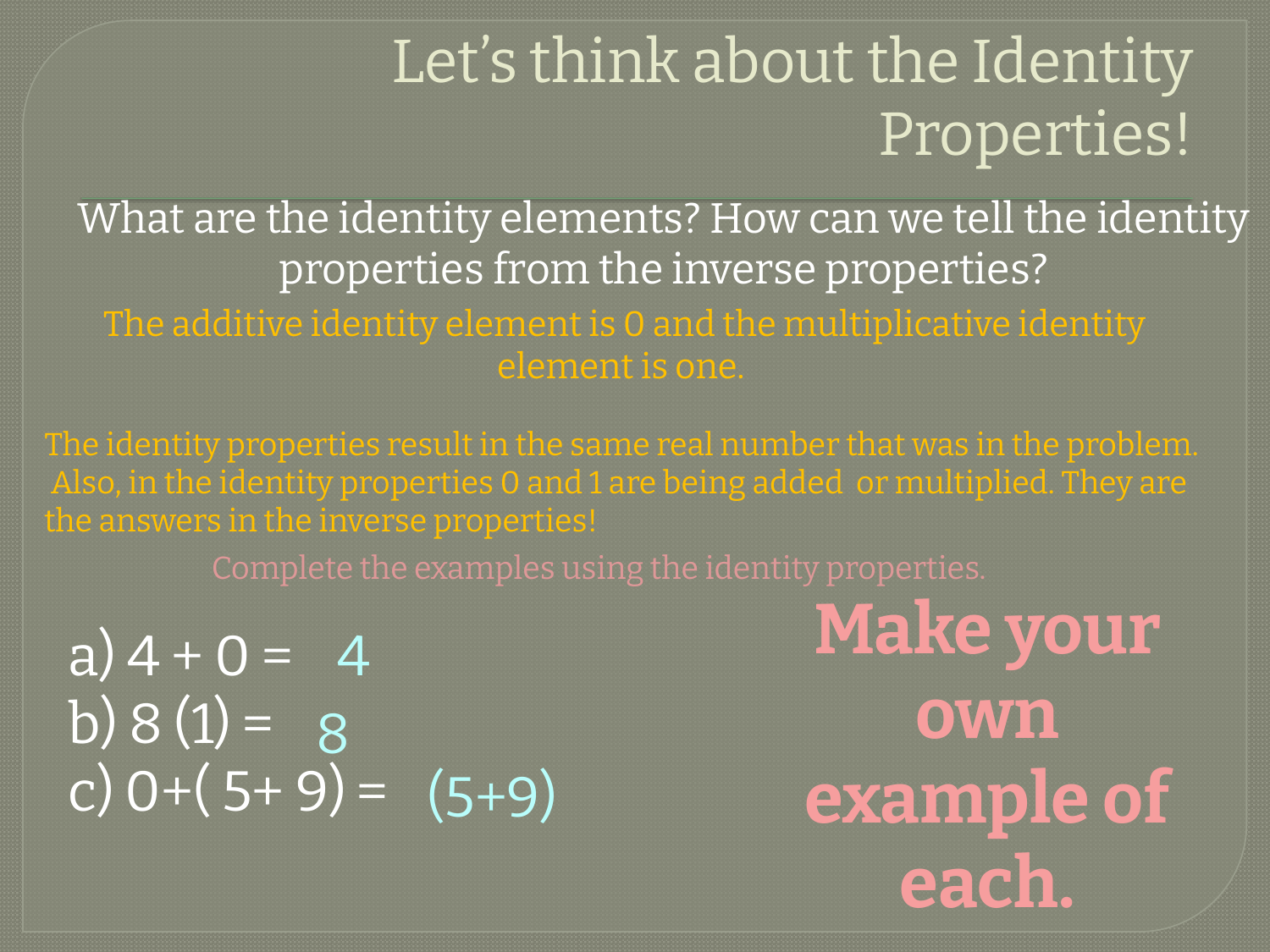

# Let’s think about the Identity Properties!
What are the identity elements? How can we tell the identity properties from the inverse properties?
The additive identity element is 0 and the multiplicative identity element is one.

The identity properties result in the same real number that was in the problem.  Also, in the identity properties 0 and 1 are being added  or multiplied. They are the answers in the inverse properties!
Complete the examples using the identity properties.
Make your own example of each.
a) 4 + 0 =
b) 8 (1) =
c) 0+( 5+ 9) =

4
8
(5+9)